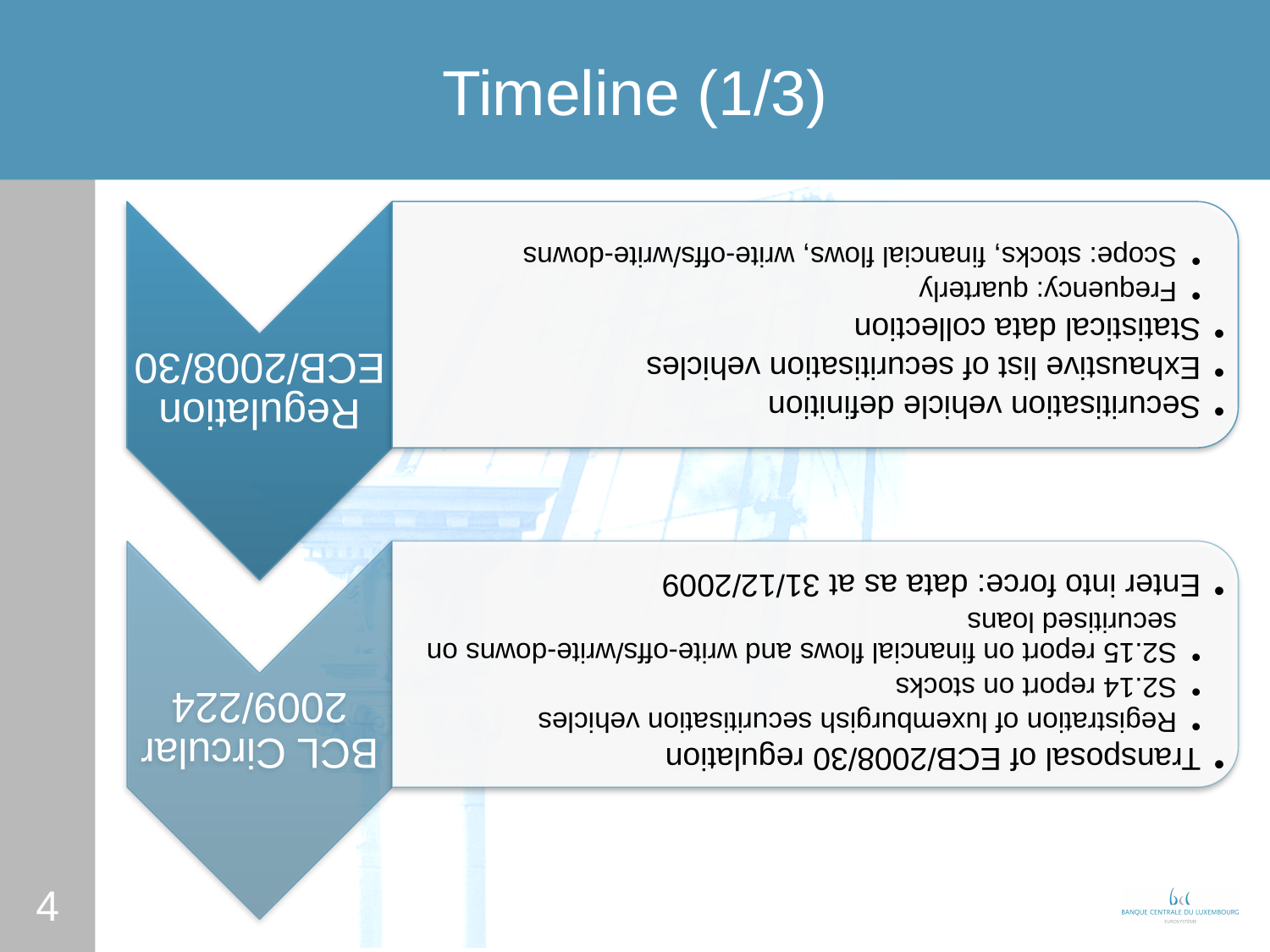

# Timeline (1/3)
Regulation ECB/2008/30
Securitisation vehicle definition
Exhaustive list of securitisation vehicles
Statistical data collection
Frequency: quarterly
Scope: stocks, financial flows, write-offs/write-downs
BCL Circular 2009/224
Transposal of ECB/2008/30 regulation
Registration of luxemburgish securitisation vehicles
S2.14 report on stocks
S2.15 report on financial flows and write-offs/write-downs on securitised loans
Enter into force: data as at 31/12/2009
4